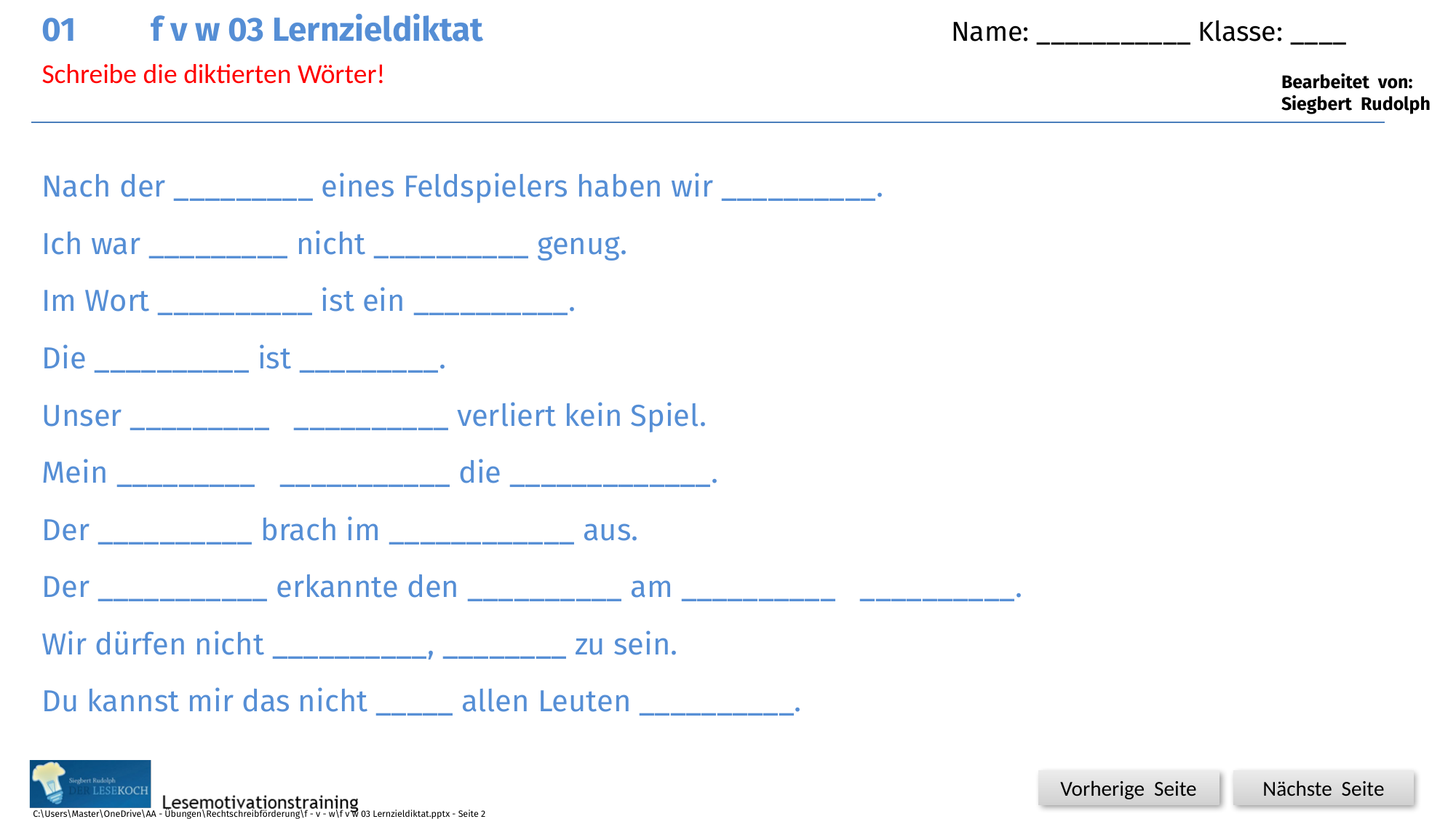

01	f v w 03 Lernzieldiktat		      	                    Name: ___________ Klasse: ____
Schreibe die diktierten Wörter!
Nach der _________ eines Feldspielers haben wir __________.
Ich war _________ nicht __________ genug.
Im Wort __________ ist ein __________.
Die __________ ist _________.
Unser _________   __________ verliert kein Spiel.
Mein _________   ___________ die _____________.
Der __________ brach im ____________ aus.
Der ___________ erkannte den __________ am __________   __________.
Wir dürfen nicht __________, ________ zu sein.
Du kannst mir das nicht _____ allen Leuten __________.
C:\Users\Master\OneDrive\AA - Übungen\Rechtschreibförderung\f - v - w\f v w 03 Lernzieldiktat.pptx - Seite 2